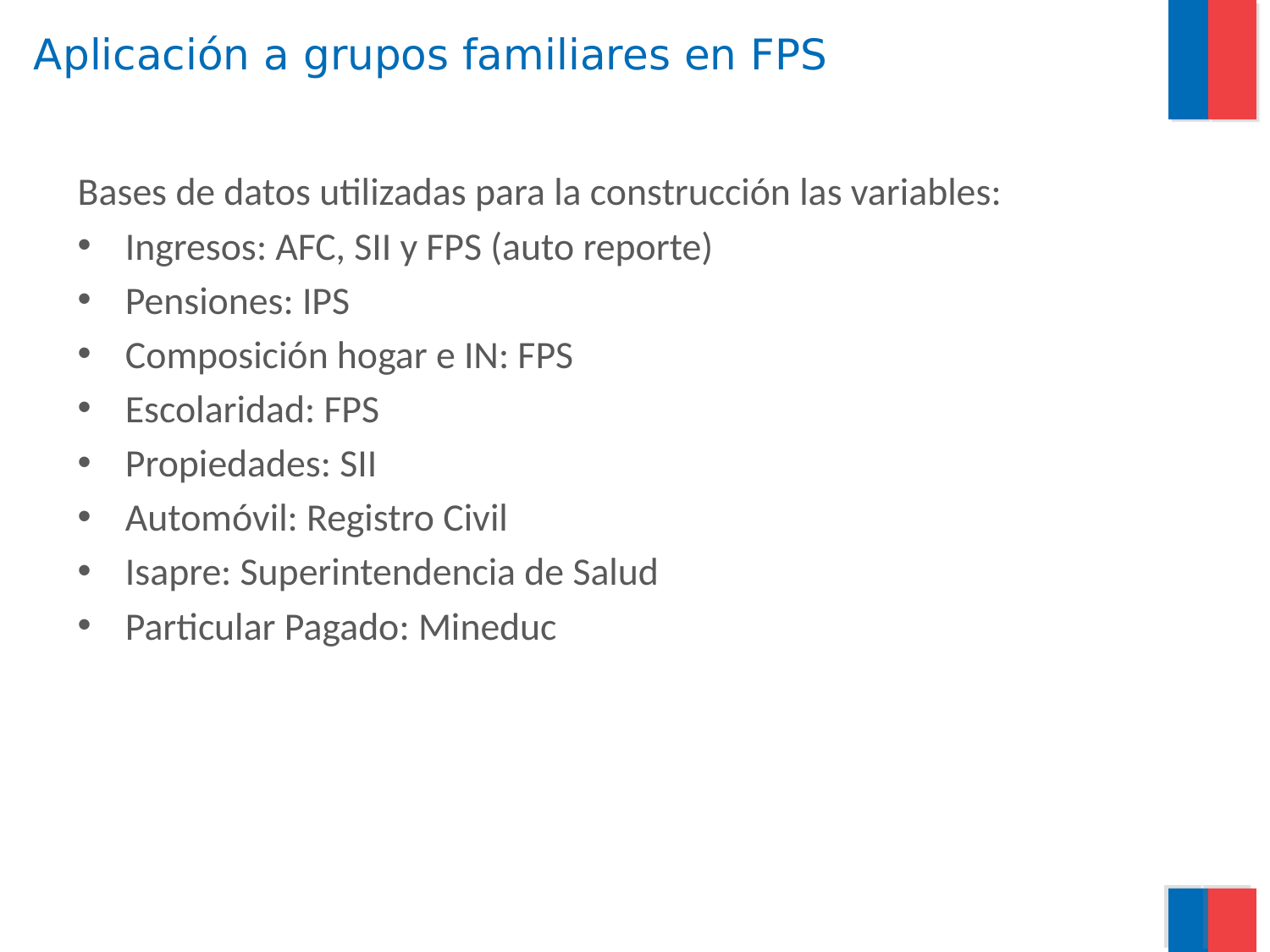

# Aplicación a grupos familiares en FPS

Bases de datos utilizadas para la construcción las variables:
Ingresos: AFC, SII y FPS (auto reporte)
Pensiones: IPS
Composición hogar e IN: FPS
Escolaridad: FPS
Propiedades: SII
Automóvil: Registro Civil
Isapre: Superintendencia de Salud
Particular Pagado: Mineduc